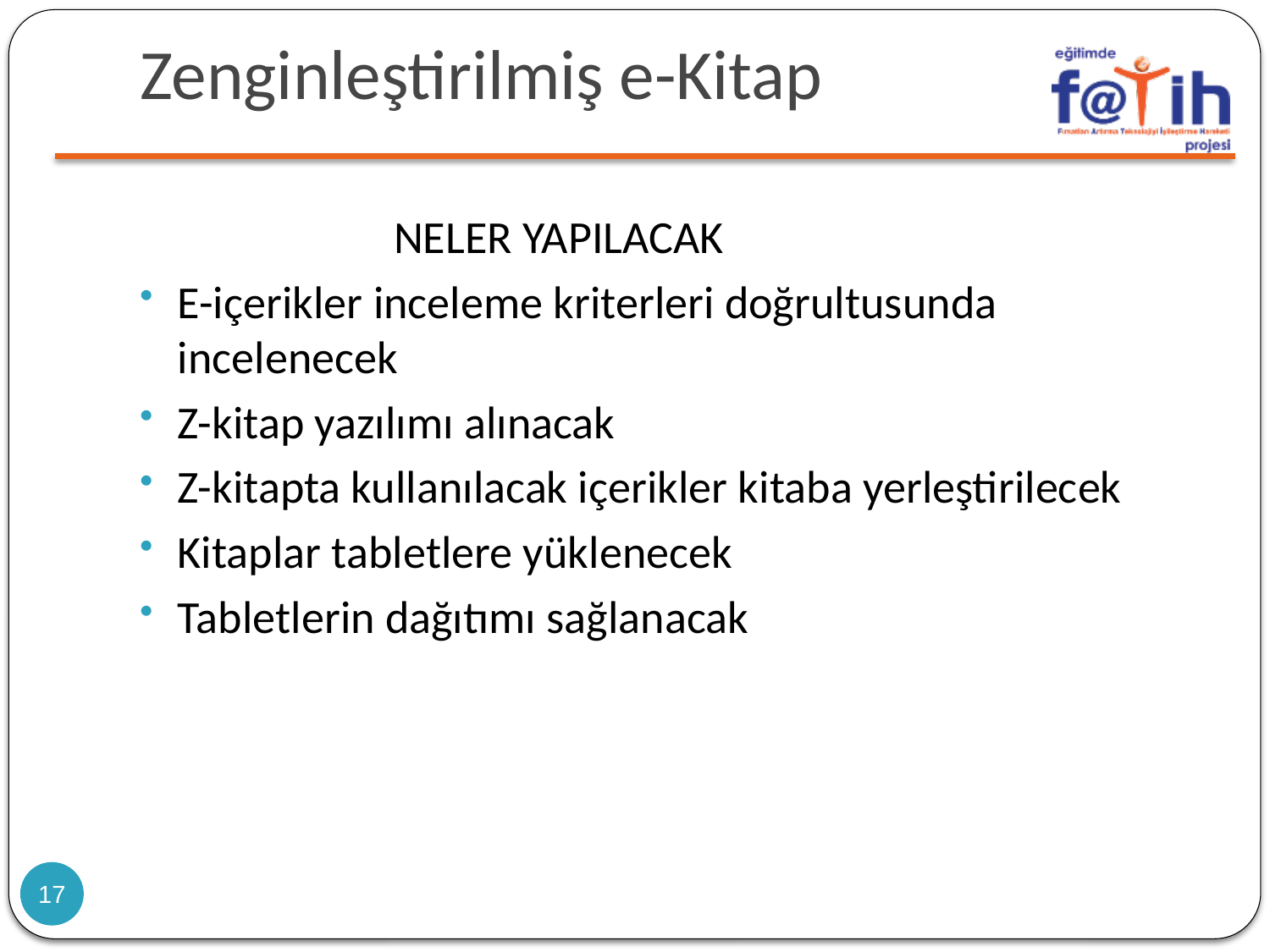

# Zenginleştirilmiş e-Kitap
		NELER YAPILACAK
E-içerikler inceleme kriterleri doğrultusunda incelenecek
Z-kitap yazılımı alınacak
Z-kitapta kullanılacak içerikler kitaba yerleştirilecek
Kitaplar tabletlere yüklenecek
Tabletlerin dağıtımı sağlanacak

17